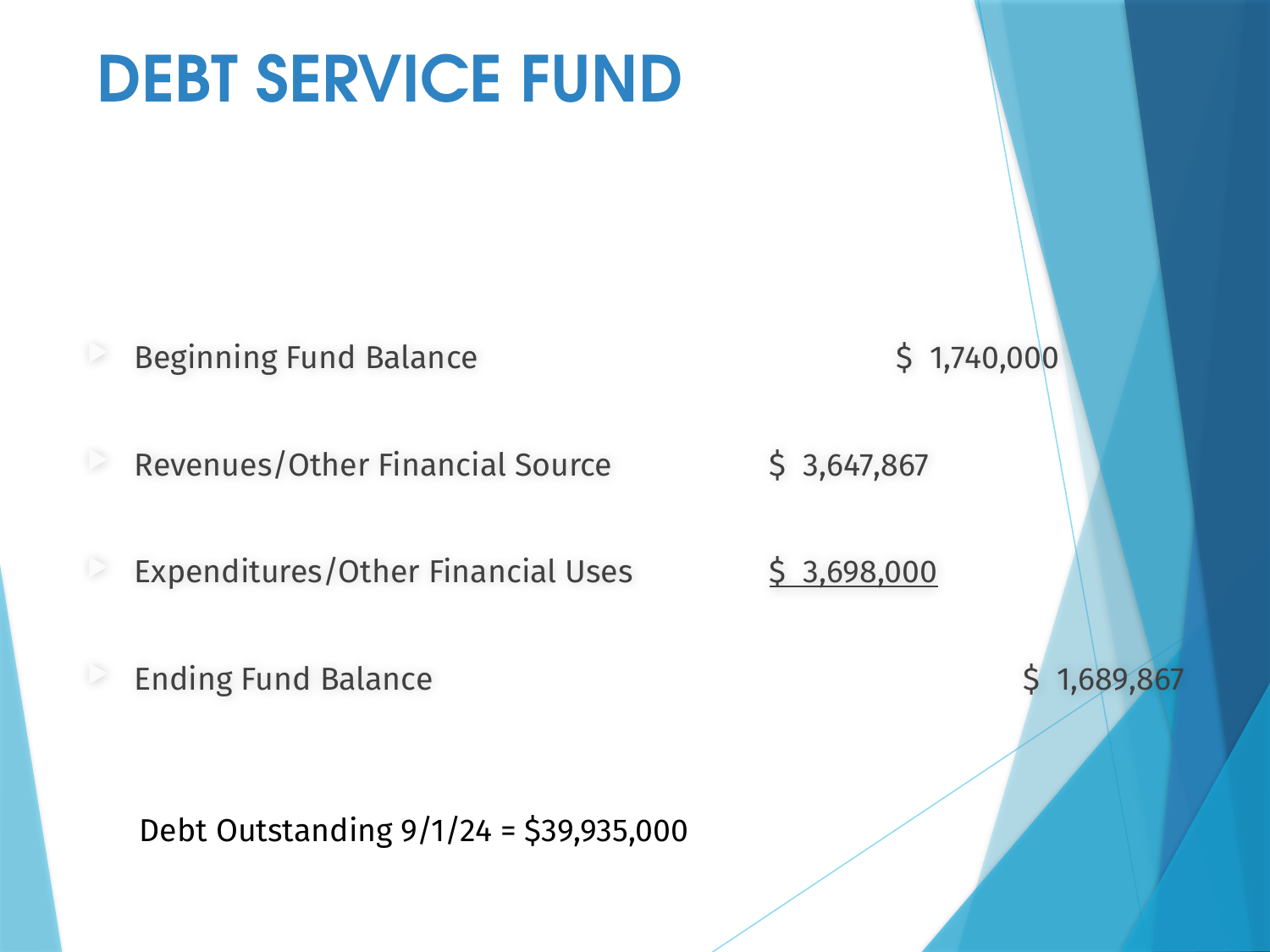

# DEBT SERVICE FUND

Beginning Fund Balance				$  1,740,000

Revenues/Other Financial Source		$  3,647,867

Expenditures/Other Financial Uses		$  3,698,000

Ending Fund Balance					$  1,689,867
Debt Outstanding 9/1/24 = $39,935,000